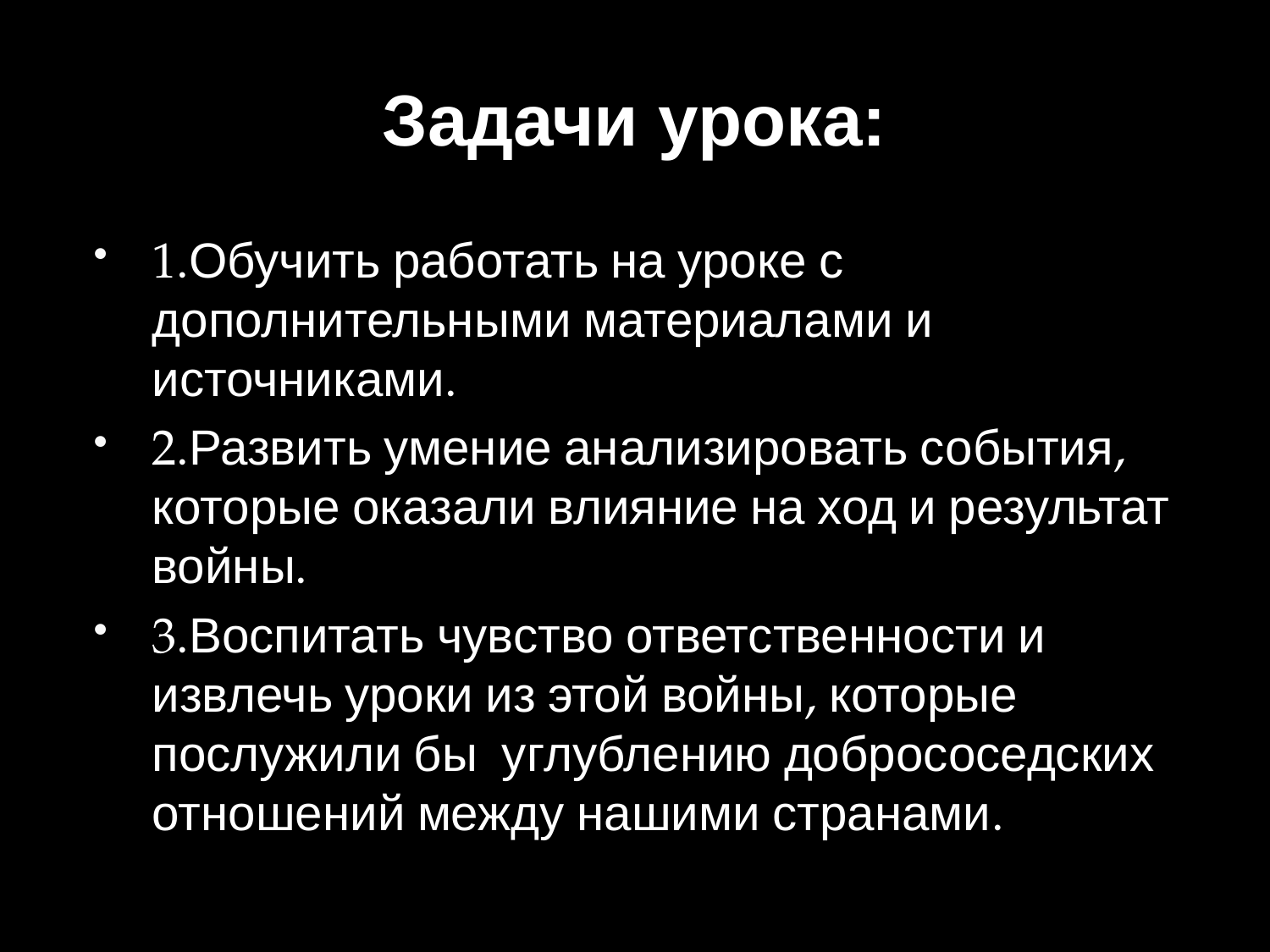

# Задачи урока:
1.Обучить работать на уроке с дополнительными материалами и источниками.
2.Развить умение анализировать события, которые оказали влияние на ход и результат войны.
3.Воспитать чувство ответственности и извлечь уроки из этой войны, которые послужили бы  углублению добрососедских отношений между нашими странами.